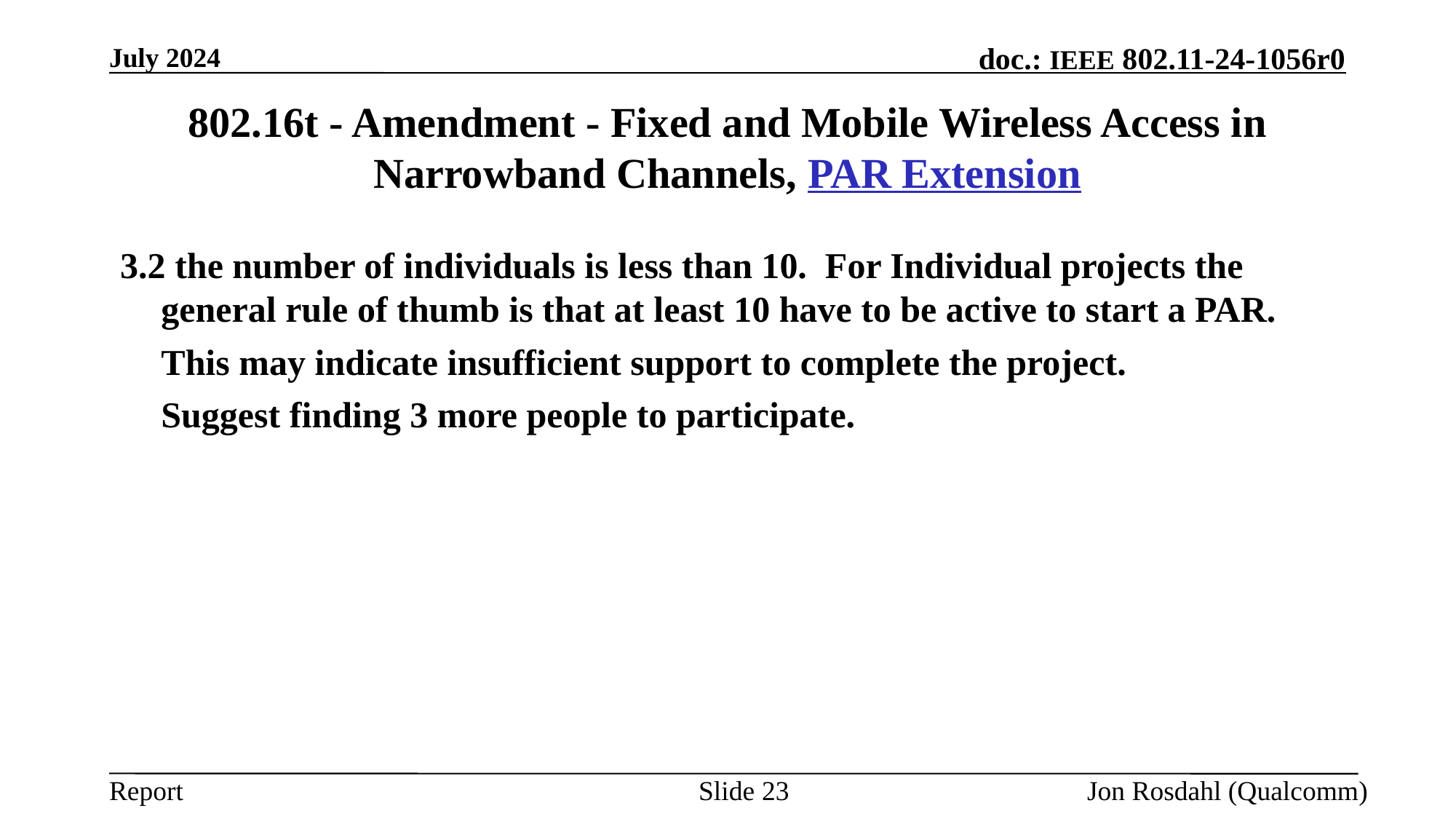

July 2024
# 802.16t - Amendment - Fixed and Mobile Wireless Access in Narrowband Channels, PAR Extension
3.2 the number of individuals is less than 10.  For Individual projects the general rule of thumb is that at least 10 have to be active to start a PAR.
	This may indicate insufficient support to complete the project.
	Suggest finding 3 more people to participate.
Slide 23
Jon Rosdahl (Qualcomm)